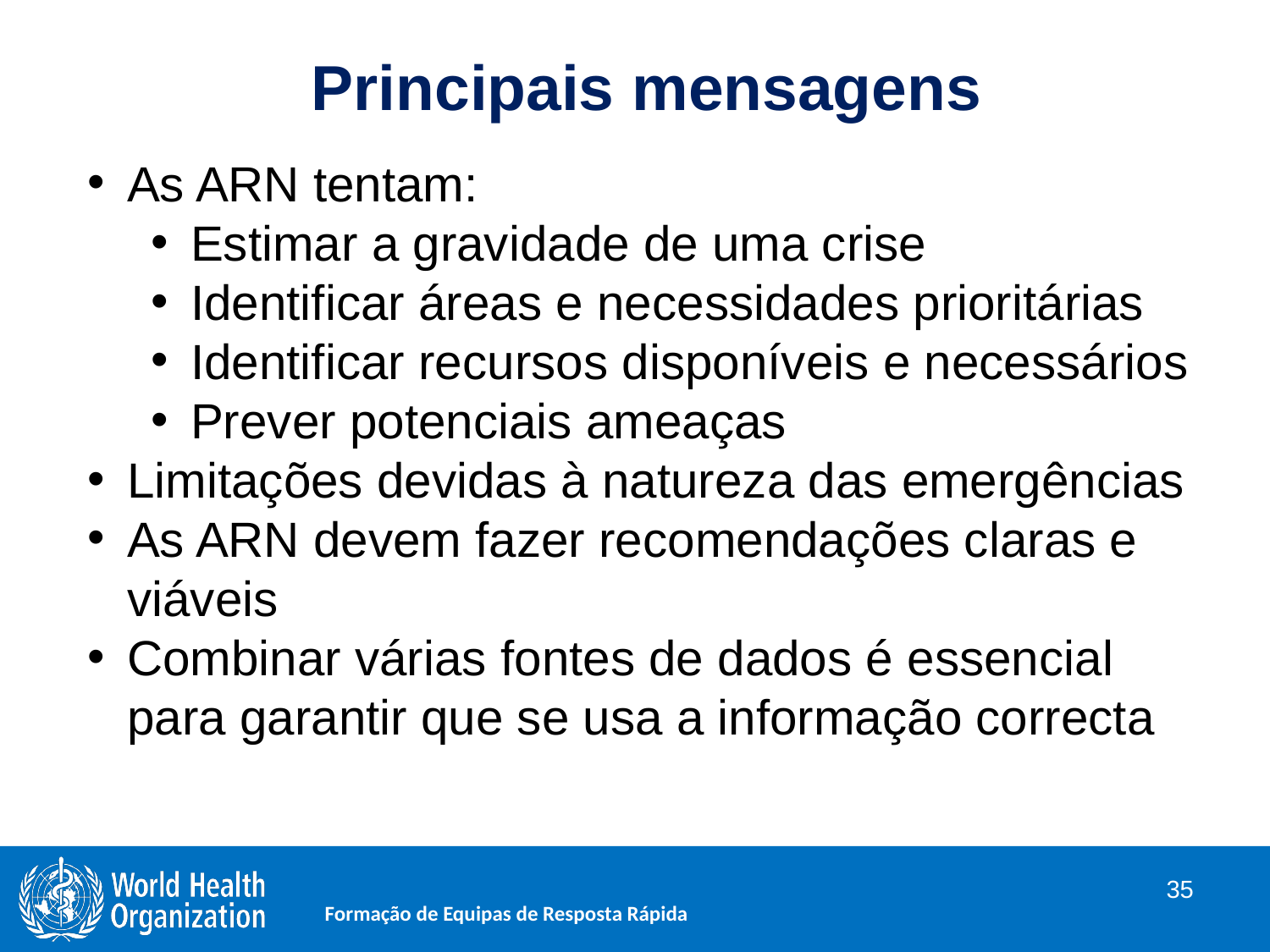

# Principais mensagens
As ARN tentam:
Estimar a gravidade de uma crise
Identificar áreas e necessidades prioritárias
Identificar recursos disponíveis e necessários
Prever potenciais ameaças
Limitações devidas à natureza das emergências
As ARN devem fazer recomendações claras e viáveis
Combinar várias fontes de dados é essencial para garantir que se usa a informação correcta
35